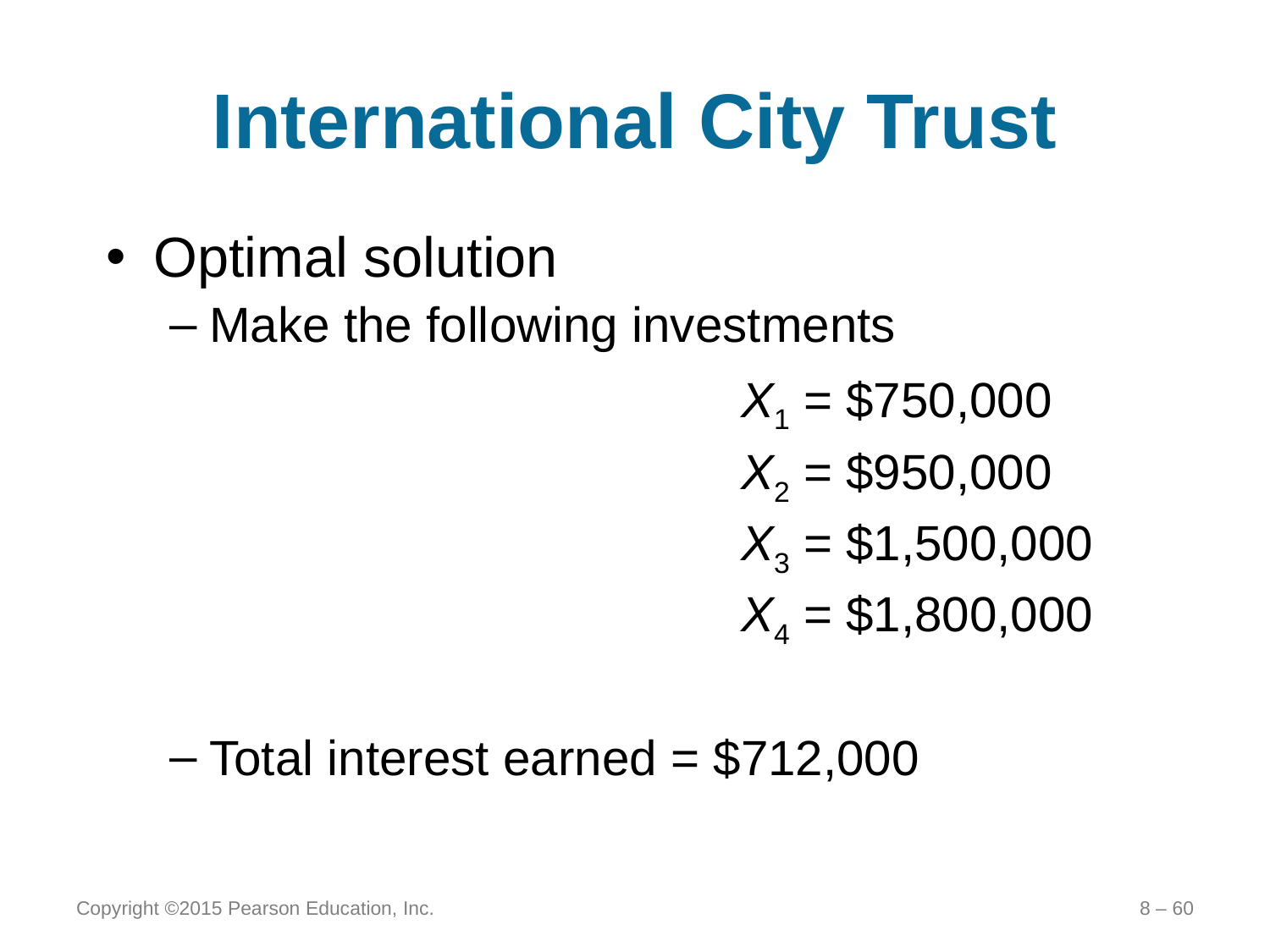

# International City Trust
Optimal solution
Make the following investments
					X1 = $750,000
					X2 = $950,000
					X3 = $1,500,000
					X4 = $1,800,000

Total interest earned = $712,000
Copyright ©2015 Pearson Education, Inc.
8 – 60